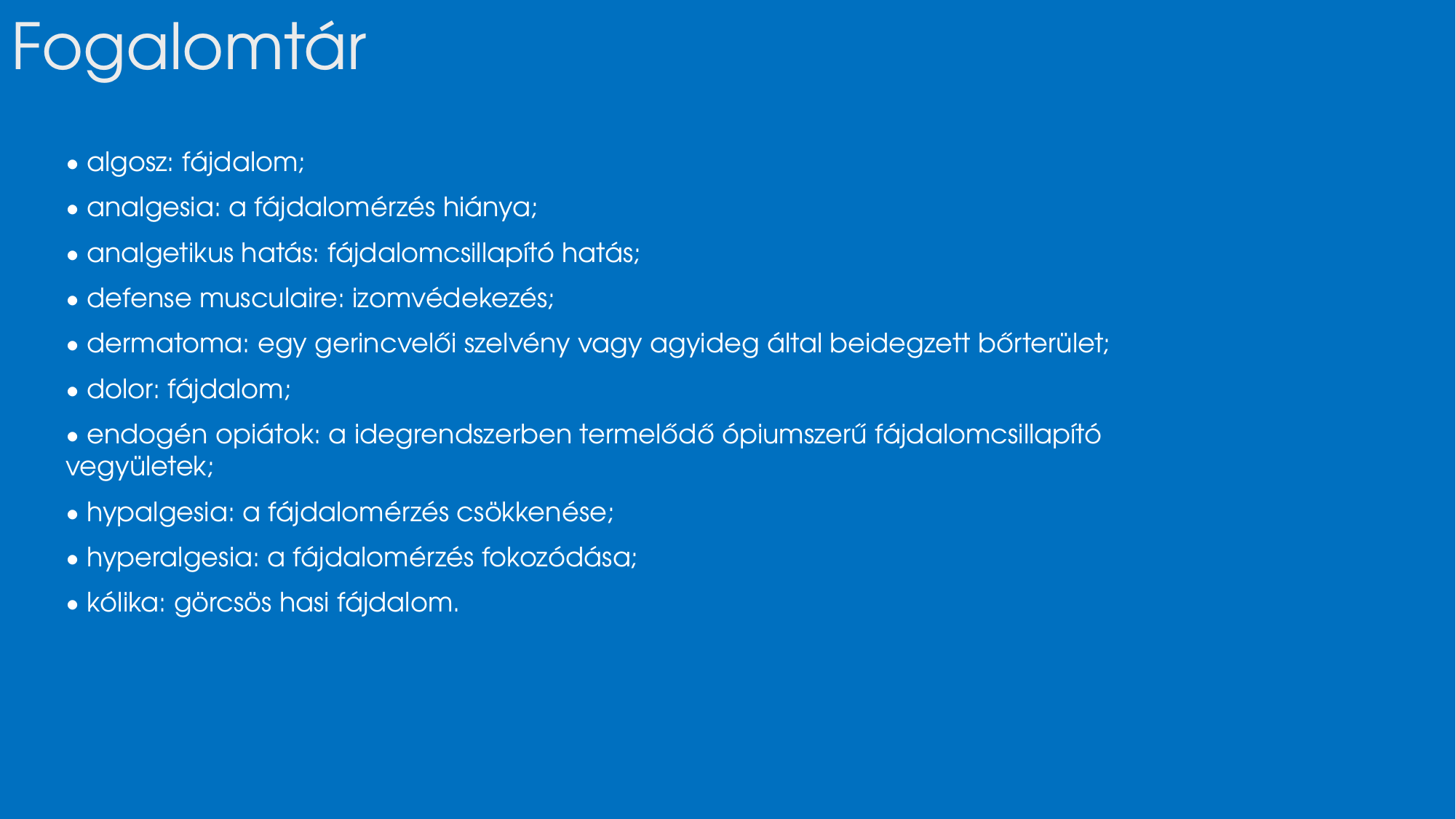

# Fogalomtár
• algosz: fájdalom;
• analgesia: a fájdalomérzés hiánya;
• analgetikus hatás: fájdalomcsillapító hatás;
• defense musculaire: izomvédekezés;
• dermatoma: egy gerincvelői szelvény vagy agyideg által beidegzett bőrterület;
• dolor: fájdalom;
• endogén opiátok: a idegrendszerben termelődő ópiumszerű fájdalomcsillapító vegyületek;
• hypalgesia: a fájdalomérzés csökkenése;
• hyperalgesia: a fájdalomérzés fokozódása;
• kólika: görcsös hasi fájdalom.